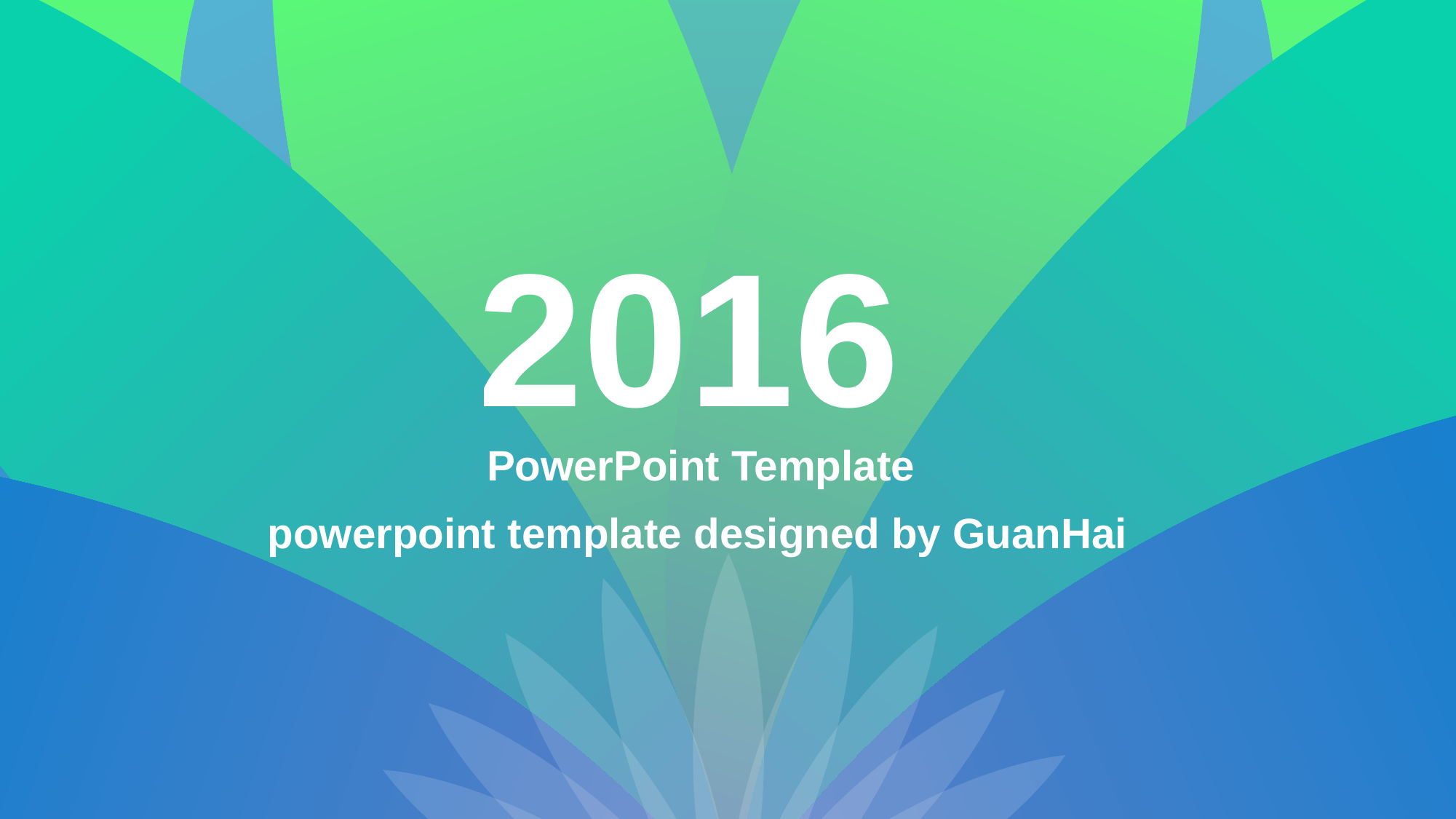

2016

PowerPoint Template
powerpoint template designed by GuanHai